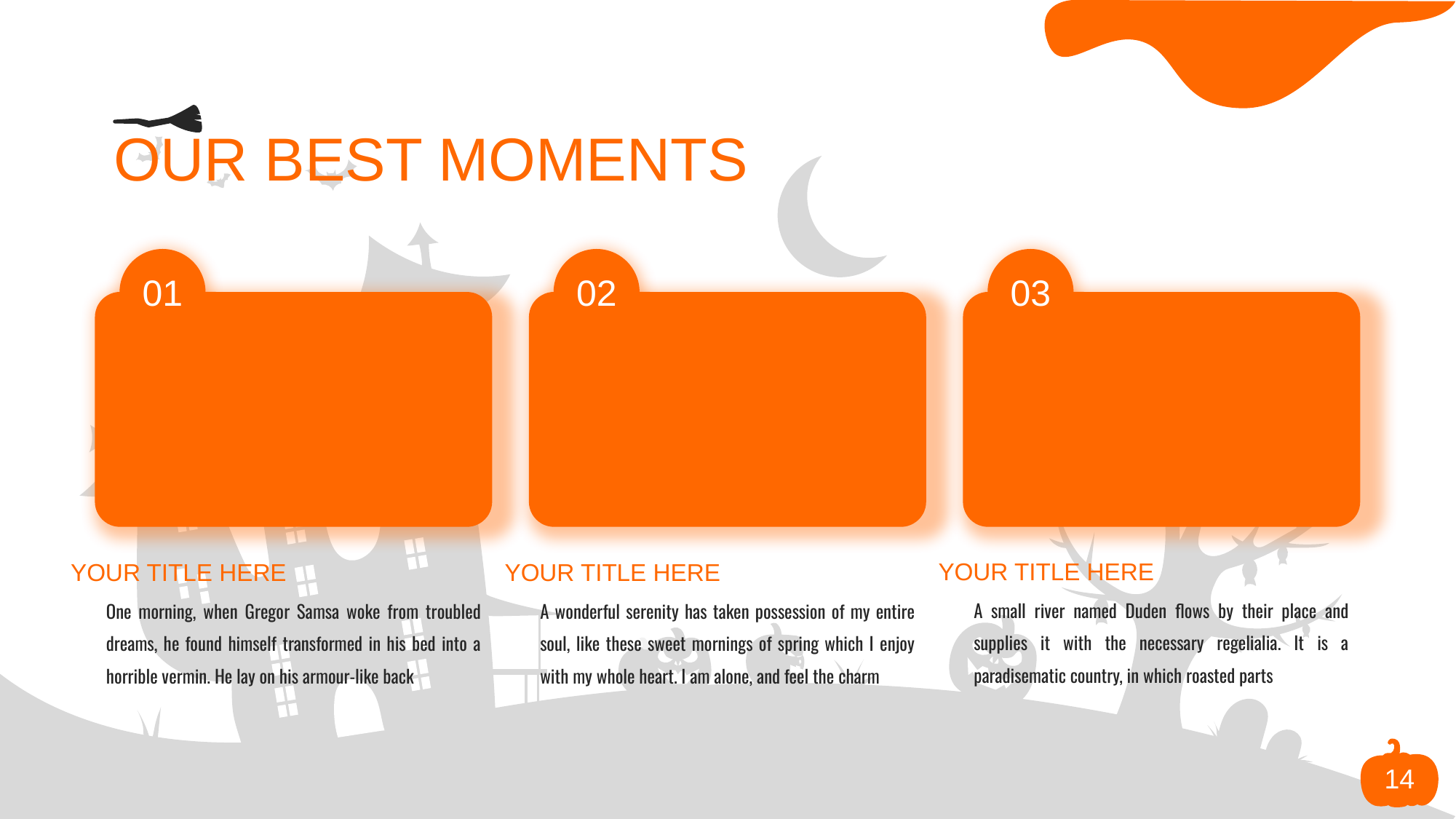

# OUR BEST MOMENTS

01
02
03

YOUR TITLE HERE
YOUR TITLE HERE
YOUR TITLE HERE
A small river named Duden flows by their place and supplies it with the necessary regelialia. It is a paradisematic country, in which roasted parts
One morning, when Gregor Samsa woke from troubled dreams, he found himself transformed in his bed into a horrible vermin. He lay on his armour-like back
A wonderful serenity has taken possession of my entire soul, like these sweet mornings of spring which I enjoy with my whole heart. I am alone, and feel the charm